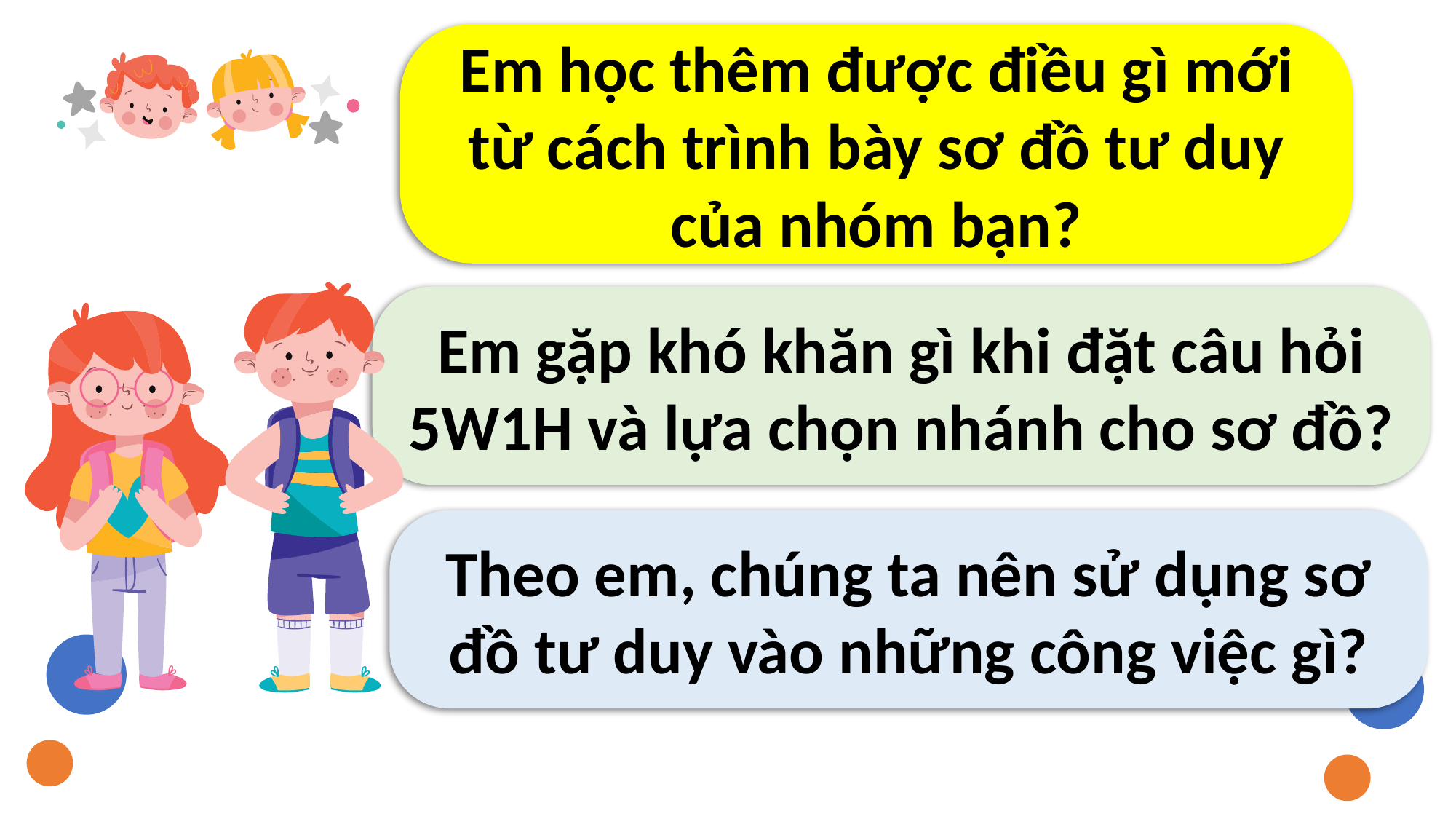

Em học thêm được điều gì mới từ cách trình bày sơ đồ tư duy của nhóm bạn?

Em gặp khó khăn gì khi đặt câu hỏi 5W1H và lựa chọn nhánh cho sơ đồ?

Theo em, chúng ta nên sử dụng sơ đồ tư duy vào những công việc gì?